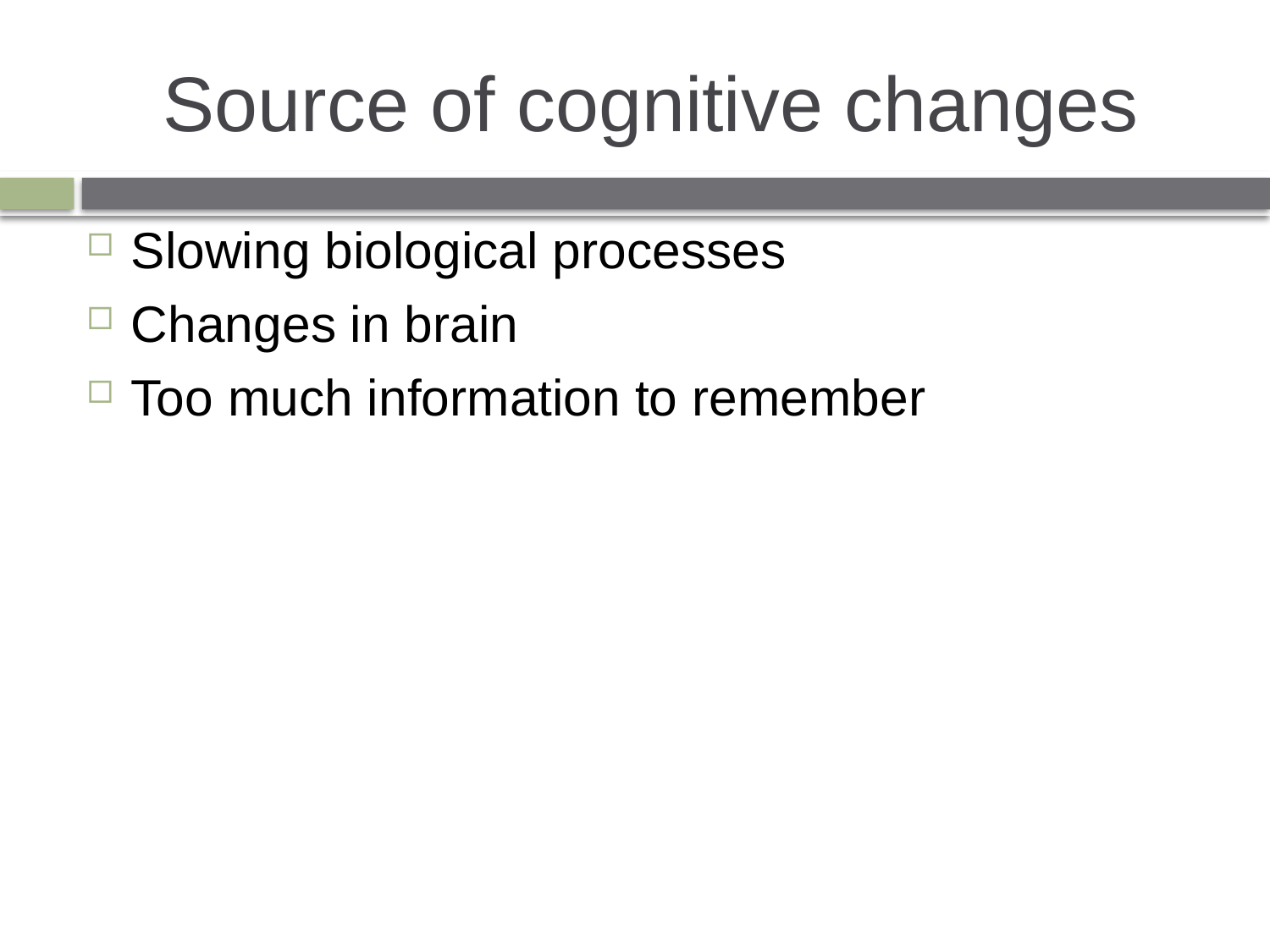

# Source of cognitive changes
Slowing biological processes
Changes in brain
Too much information to remember